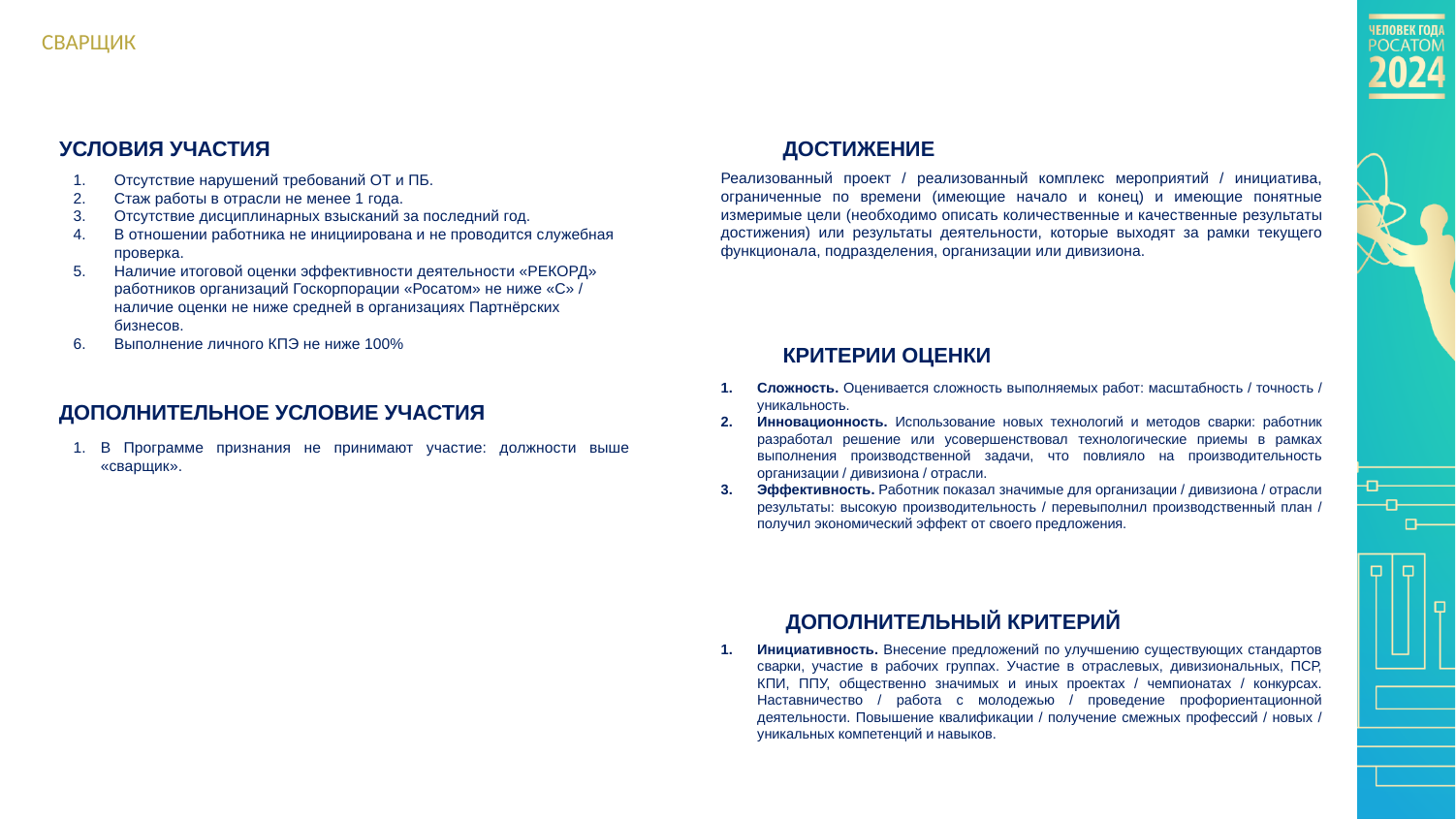

СВАРЩИК
ДОСТИЖЕНИЕ
УСЛОВИЯ УЧАСТИЯ
Реализованный проект / реализованный комплекс мероприятий / инициатива, ограниченные по времени (имеющие начало и конец) и имеющие понятные измеримые цели (необходимо описать количественные и качественные результаты достижения) или результаты деятельности, которые выходят за рамки текущего функционала, подразделения, организации или дивизиона.
Отсутствие нарушений требований ОТ и ПБ.
Стаж работы в отрасли не менее 1 года.
Отсутствие дисциплинарных взысканий за последний год.
В отношении работника не инициирована и не проводится служебная проверка.
Наличие итоговой оценки эффективности деятельности «РЕКОРД» работников организаций Госкорпорации «Росатом» не ниже «С» / наличие оценки не ниже средней в организациях Партнёрских бизнесов.
Выполнение личного КПЭ не ниже 100%
КРИТЕРИИ ОЦЕНКИ
Сложность. Оценивается сложность выполняемых работ: масштабность / точность / уникальность.
Инновационность. Использование новых технологий и методов сварки: работник разработал решение или усовершенствовал технологические приемы в рамках выполнения производственной задачи, что повлияло на производительность организации / дивизиона / отрасли.
Эффективность. Работник показал значимые для организации / дивизиона / отрасли результаты: высокую производительность / перевыполнил производственный план / получил экономический эффект от своего предложения.
ДОПОЛНИТЕЛЬНОЕ УСЛОВИЕ УЧАСТИЯ
В Программе признания не принимают участие: должности выше «сварщик».
ДОПОЛНИТЕЛЬНЫЙ КРИТЕРИЙ
Инициативность. Внесение предложений по улучшению существующих стандартов сварки, участие в рабочих группах. Участие в отраслевых, дивизиональных, ПСР, КПИ, ППУ, общественно значимых и иных проектах / чемпионатах / конкурсах. Наставничество / работа с молодежью / проведение профориентационной деятельности. Повышение квалификации / получение смежных профессий / новых / уникальных компетенций и навыков.